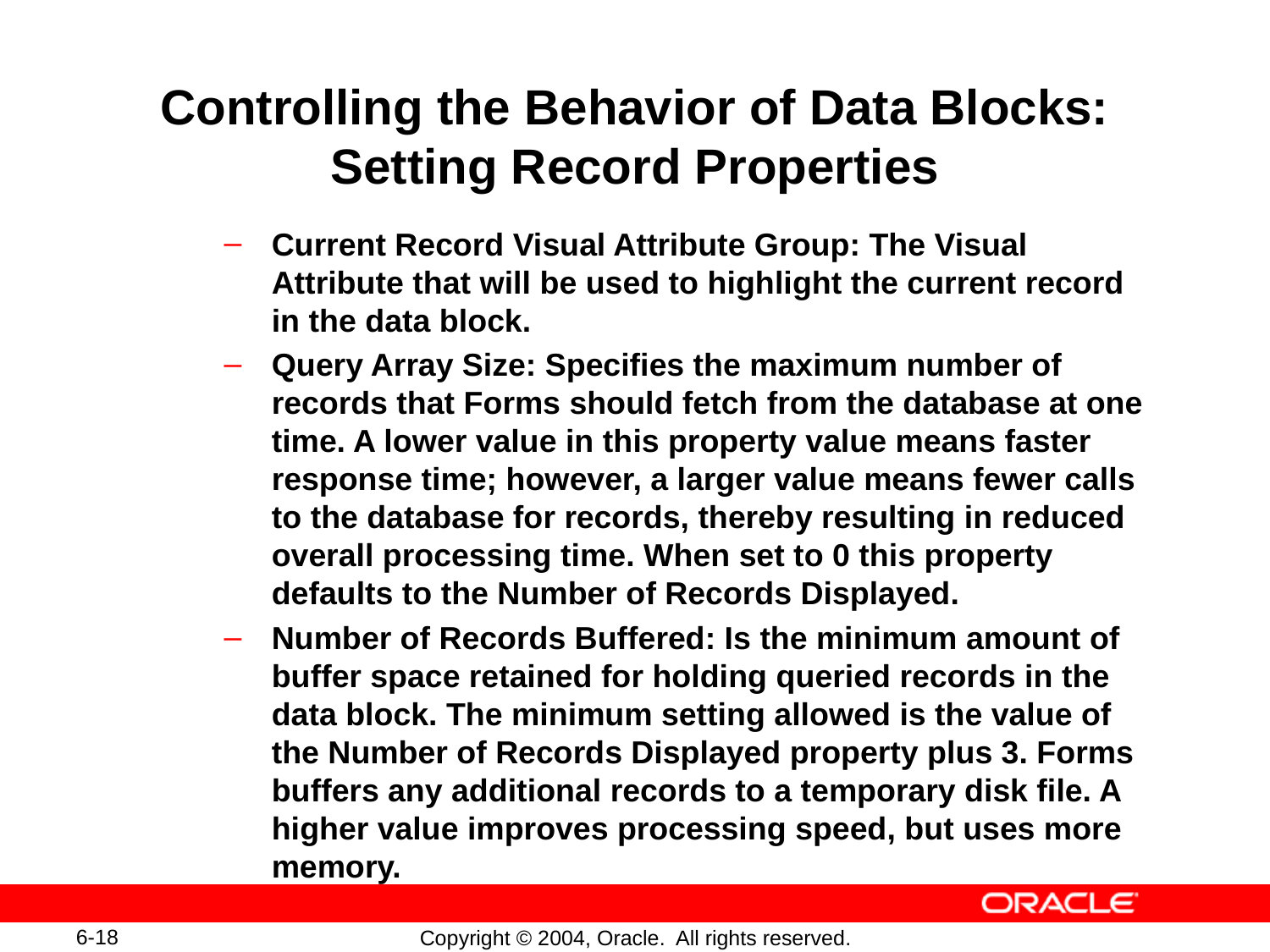

# Controlling the Behavior of Data Blocks: Setting Record Properties
Current Record Visual Attribute Group: The Visual Attribute that will be used to highlight the current record in the data block.
Query Array Size: Specifies the maximum number of records that Forms should fetch from the database at one time. A lower value in this property value means faster response time; however, a larger value means fewer calls to the database for records, thereby resulting in reduced overall processing time. When set to 0 this property defaults to the Number of Records Displayed.
Number of Records Buffered: Is the minimum amount of buffer space retained for holding queried records in the data block. The minimum setting allowed is the value of the Number of Records Displayed property plus 3. Forms buffers any additional records to a temporary disk file. A higher value improves processing speed, but uses more memory.